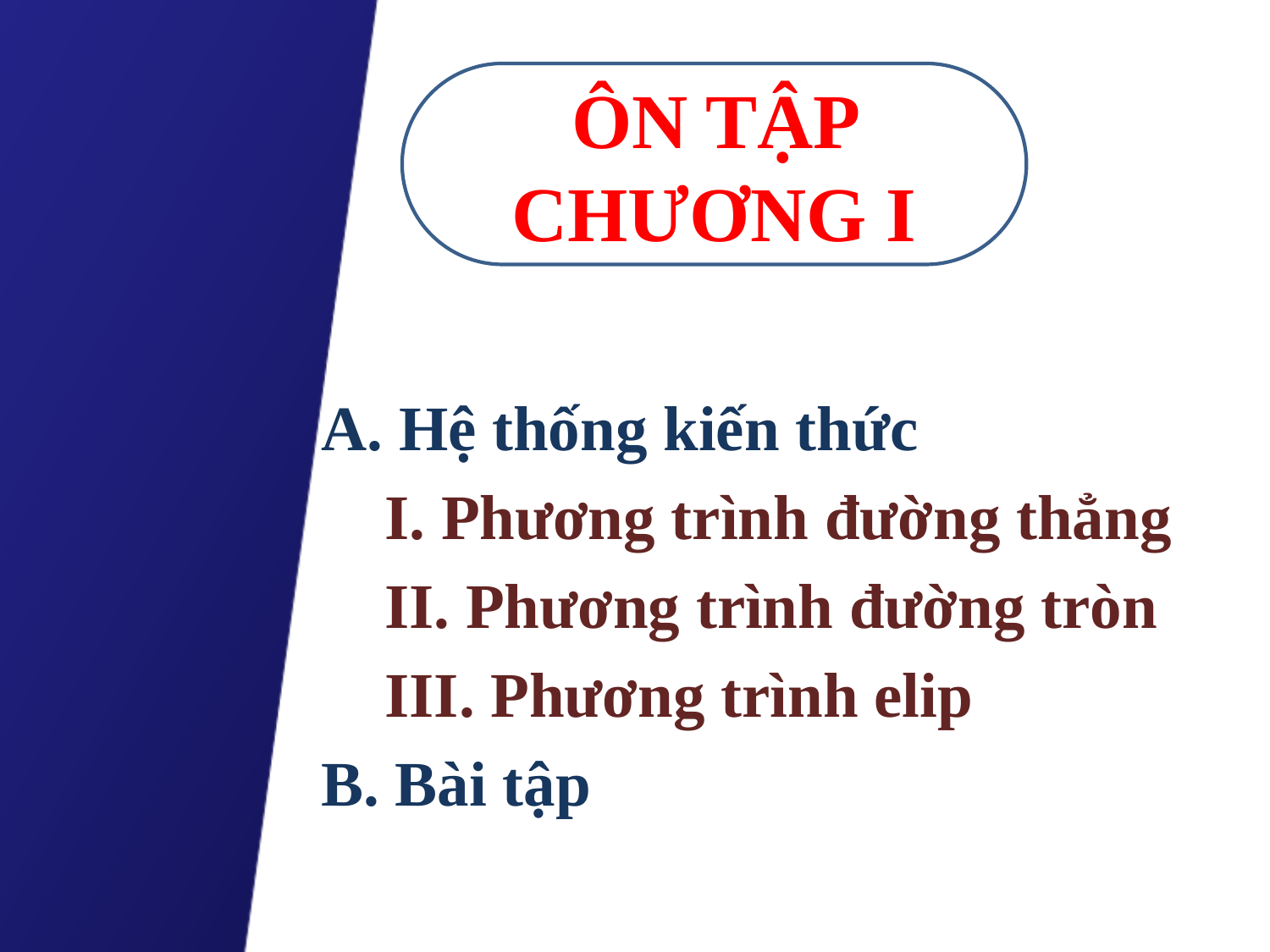

ÔN TẬP CHƯƠNG I
A. Hệ thống kiến thức
I. Phương trình đường thẳng
II. Phương trình đường tròn
III. Phương trình elip
B. Bài tập